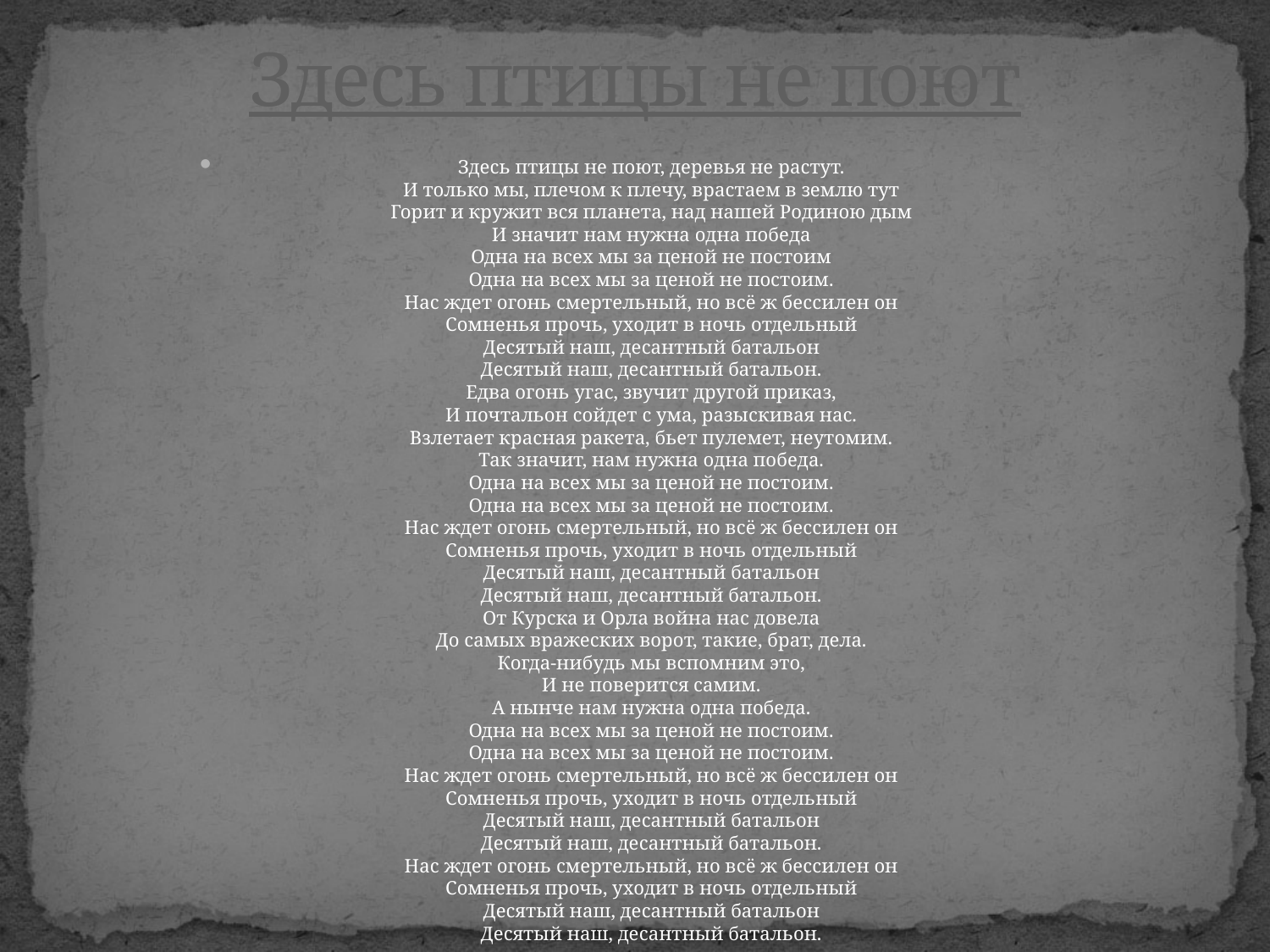

# Здесь птицы не поют
Здесь птицы не поют, деревья не растут.
И только мы, плечом к плечу, врастаем в землю тут
Горит и кружит вся планета, над нашей Родиною дым
И значит нам нужна одна победа
Одна на всех мы за ценой не постоим
Одна на всех мы за ценой не постоим.
Нас ждет огонь смертельный, но всё ж бессилен он
Сомненья прочь, уходит в ночь отдельный
Десятый наш, десантный батальон
Десятый наш, десантный батальон.
Едва огонь угас, звучит другой приказ,
И почтальон сойдет с ума, разыскивая нас.
Взлетает красная ракета, бьет пулемет, неутомим.
Так значит, нам нужна одна победа.
Одна на всех мы за ценой не постоим.
Одна на всех мы за ценой не постоим.
Нас ждет огонь смертельный, но всё ж бессилен он
Сомненья прочь, уходит в ночь отдельный
Десятый наш, десантный батальон
Десятый наш, десантный батальон.
От Курска и Орла война нас довела
До самых вражеских ворот, такие, брат, дела.
Когда-нибудь мы вспомним это,
И не поверится самим.
А нынче нам нужна одна победа.
Одна на всех мы за ценой не постоим.
Одна на всех мы за ценой не постоим.
Нас ждет огонь смертельный, но всё ж бессилен он
Сомненья прочь, уходит в ночь отдельный
Десятый наш, десантный батальон
Десятый наш, десантный батальон.
Нас ждет огонь смертельный, но всё ж бессилен он
Сомненья прочь, уходит в ночь отдельный
Десятый наш, десантный батальон
Десятый наш, десантный батальон.